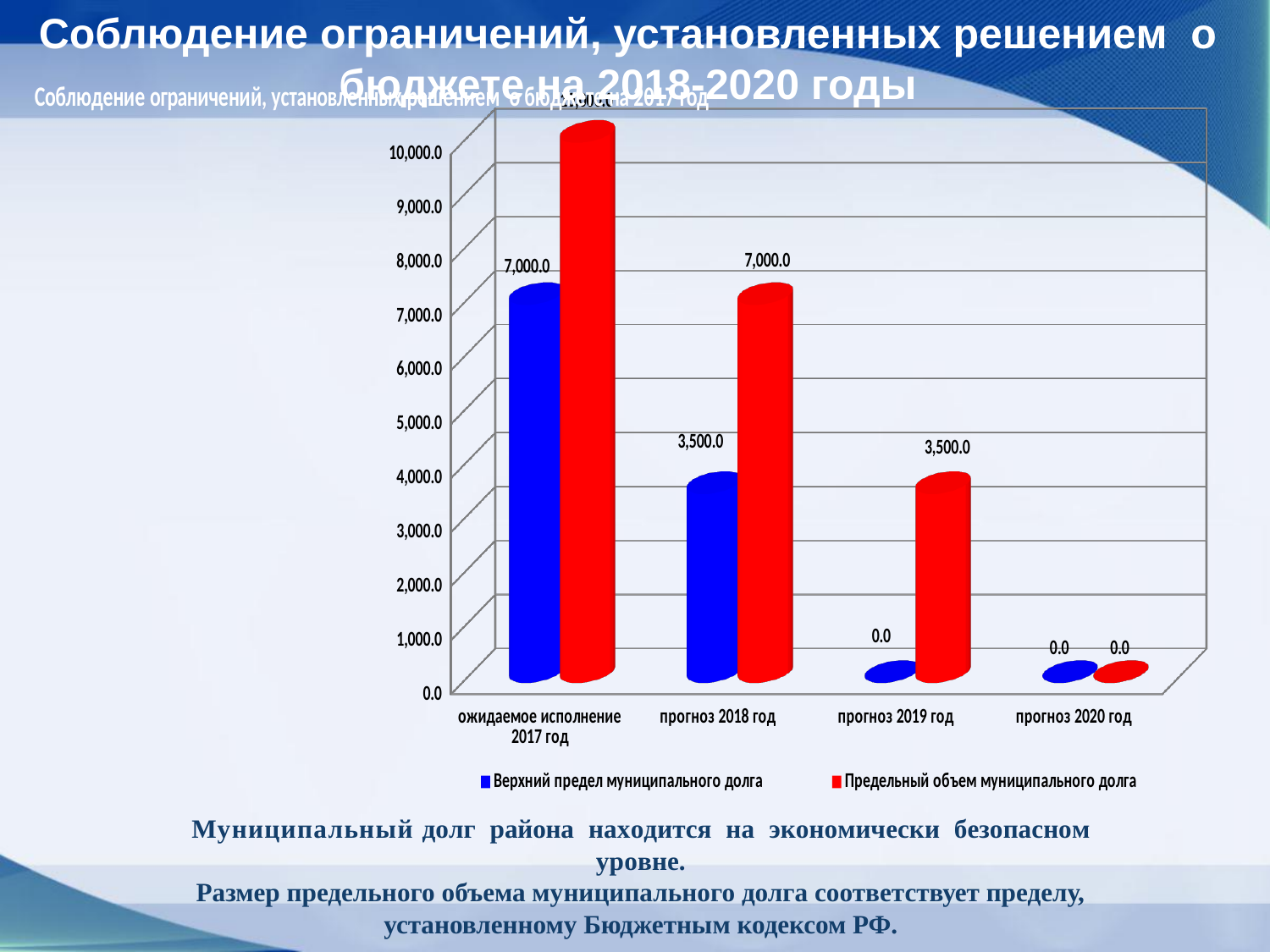

Соблюдение ограничений, установленных решением  о бюджете на 2018-2020 годы

[unsupported chart]

Муниципальный долг  района  находится  на  экономически  безопасном уровне.
Размер предельного объема муниципального долга соответствует пределу, установленному Бюджетным кодексом РФ.